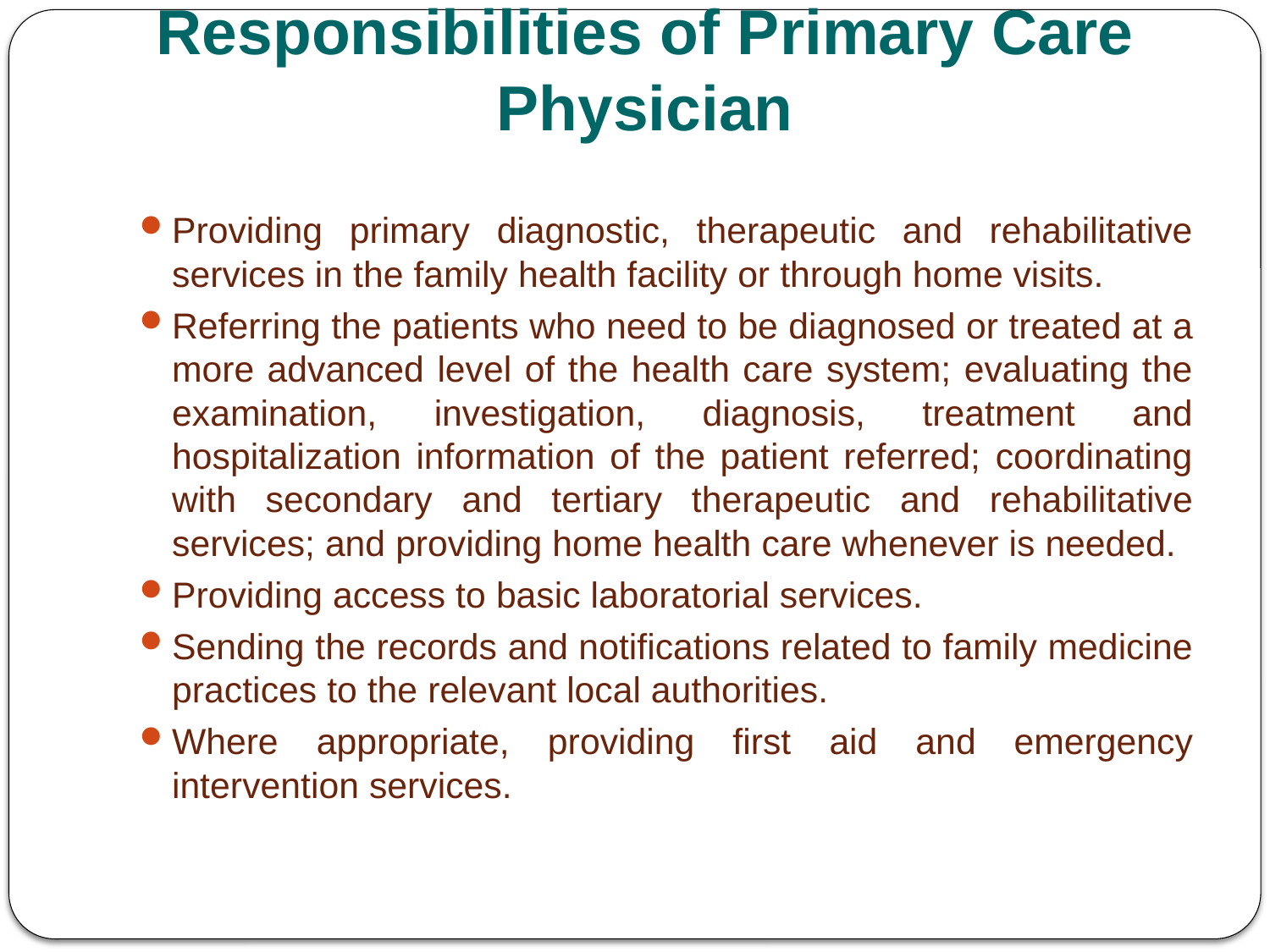

# Responsibilities of Primary Care Physician
Providing primary diagnostic, therapeutic and rehabilitative services in the family health facility or through home visits.
Referring the patients who need to be diagnosed or treated at a more advanced level of the health care system; evaluating the examination, investigation, diagnosis, treatment and hospitalization information of the patient referred; coordinating with secondary and tertiary therapeutic and rehabilitative services; and providing home health care whenever is needed.
Providing access to basic laboratorial services.
Sending the records and notifications related to family medicine practices to the relevant local authorities.
Where appropriate, providing first aid and emergency intervention services.